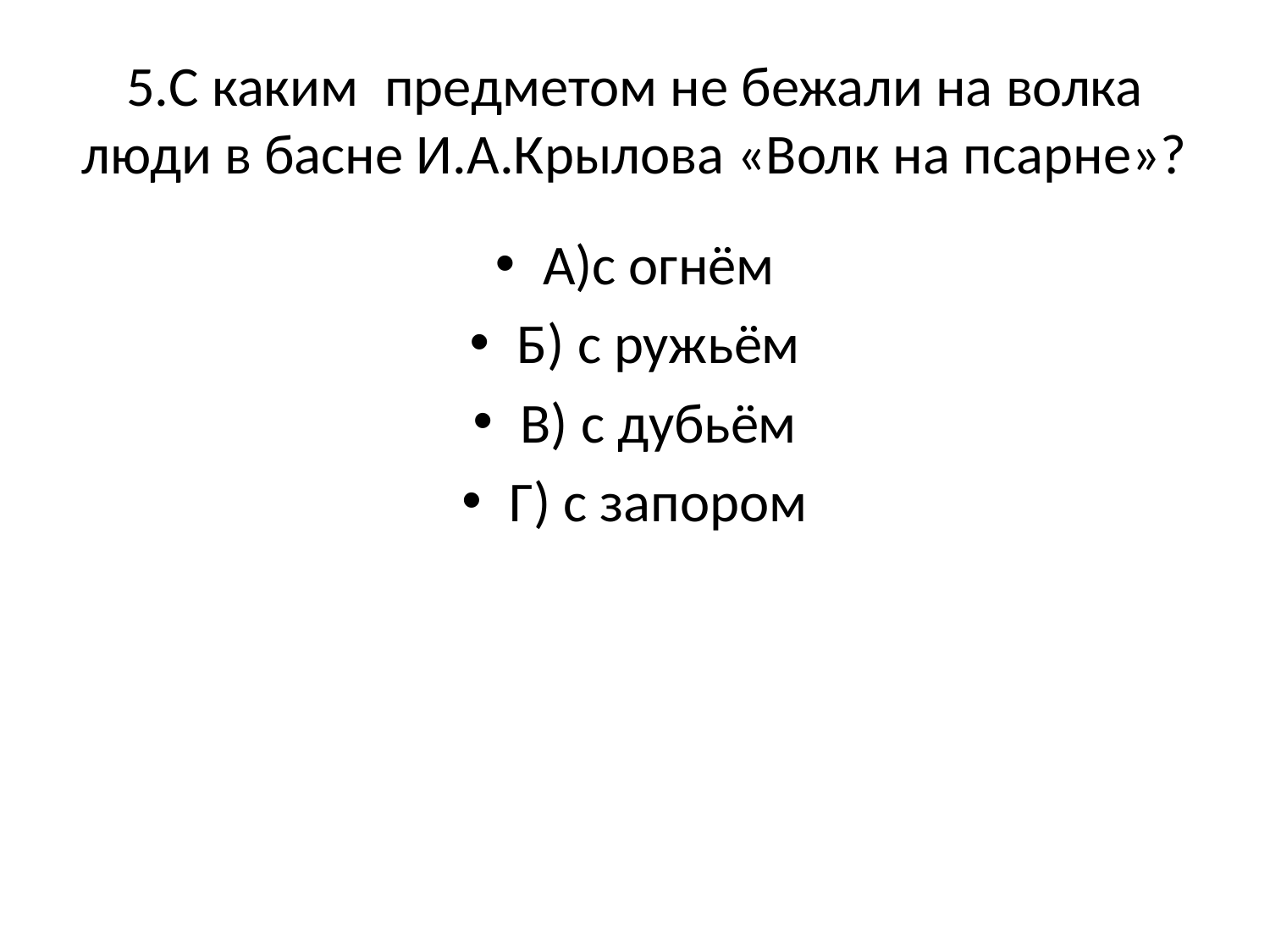

# 5.С каким  предметом не бежали на волка люди в басне И.А.Крылова «Волк на псарне»?
А)с огнём
Б) с ружьём
В) с дубьём
Г) с запором